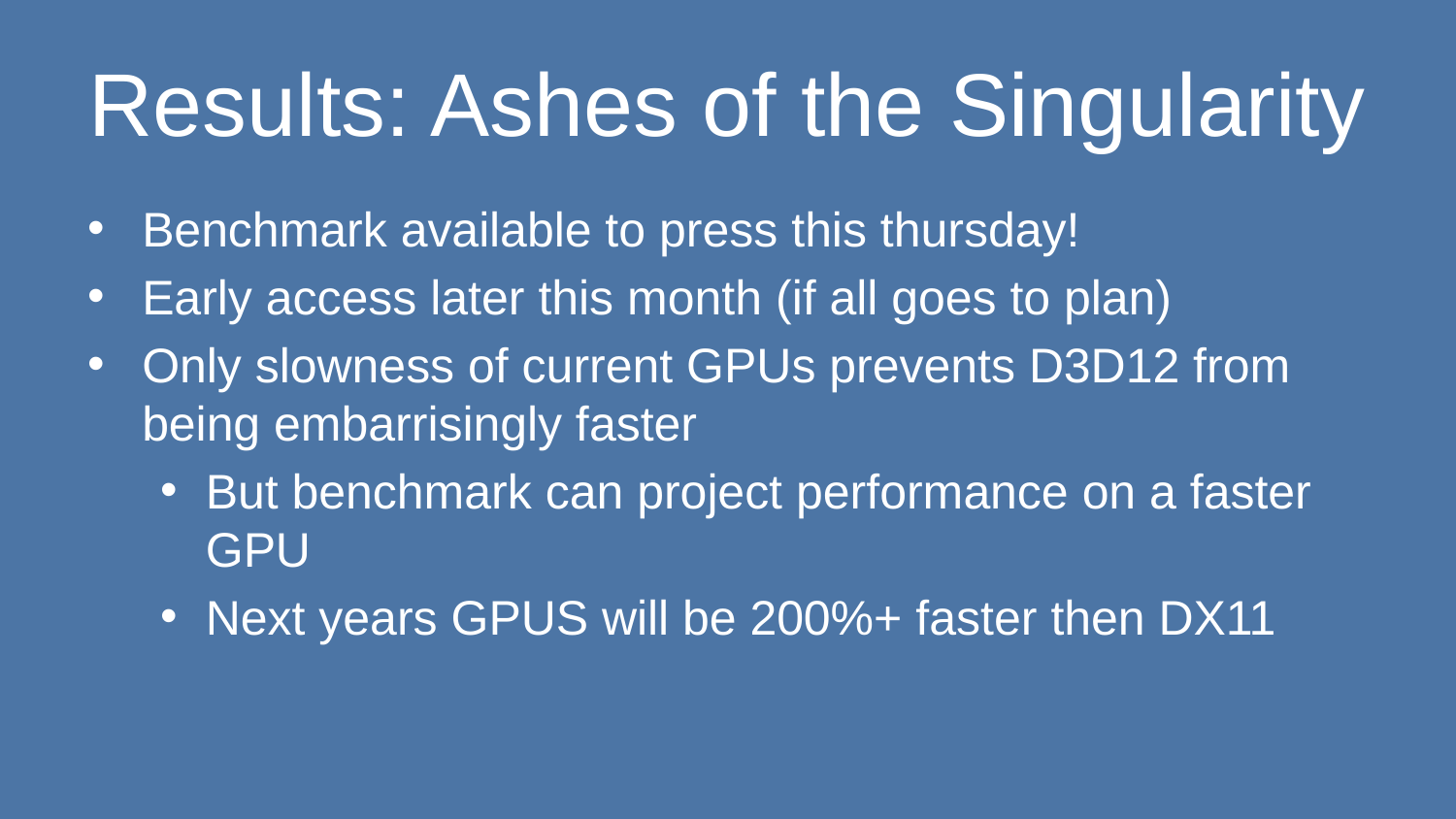

# Results: Ashes of the Singularity
Benchmark available to press this thursday!
Early access later this month (if all goes to plan)
Only slowness of current GPUs prevents D3D12 from being embarrisingly faster
But benchmark can project performance on a faster GPU
Next years GPUS will be 200%+ faster then DX11